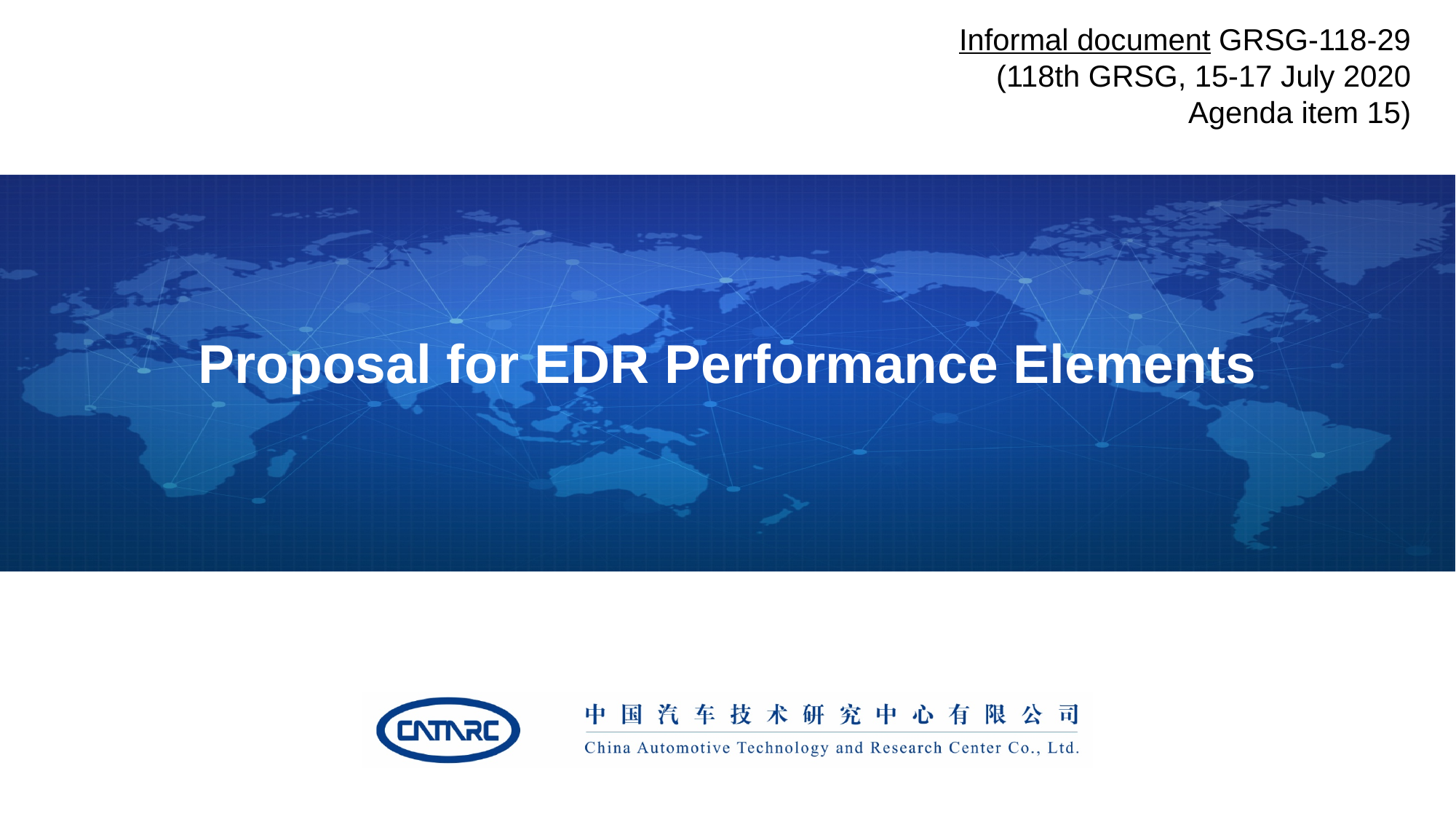

Informal document GRSG-118-29
(118th GRSG, 15-17 July 2020
Agenda item 15)

Proposal for EDR Performance Elements